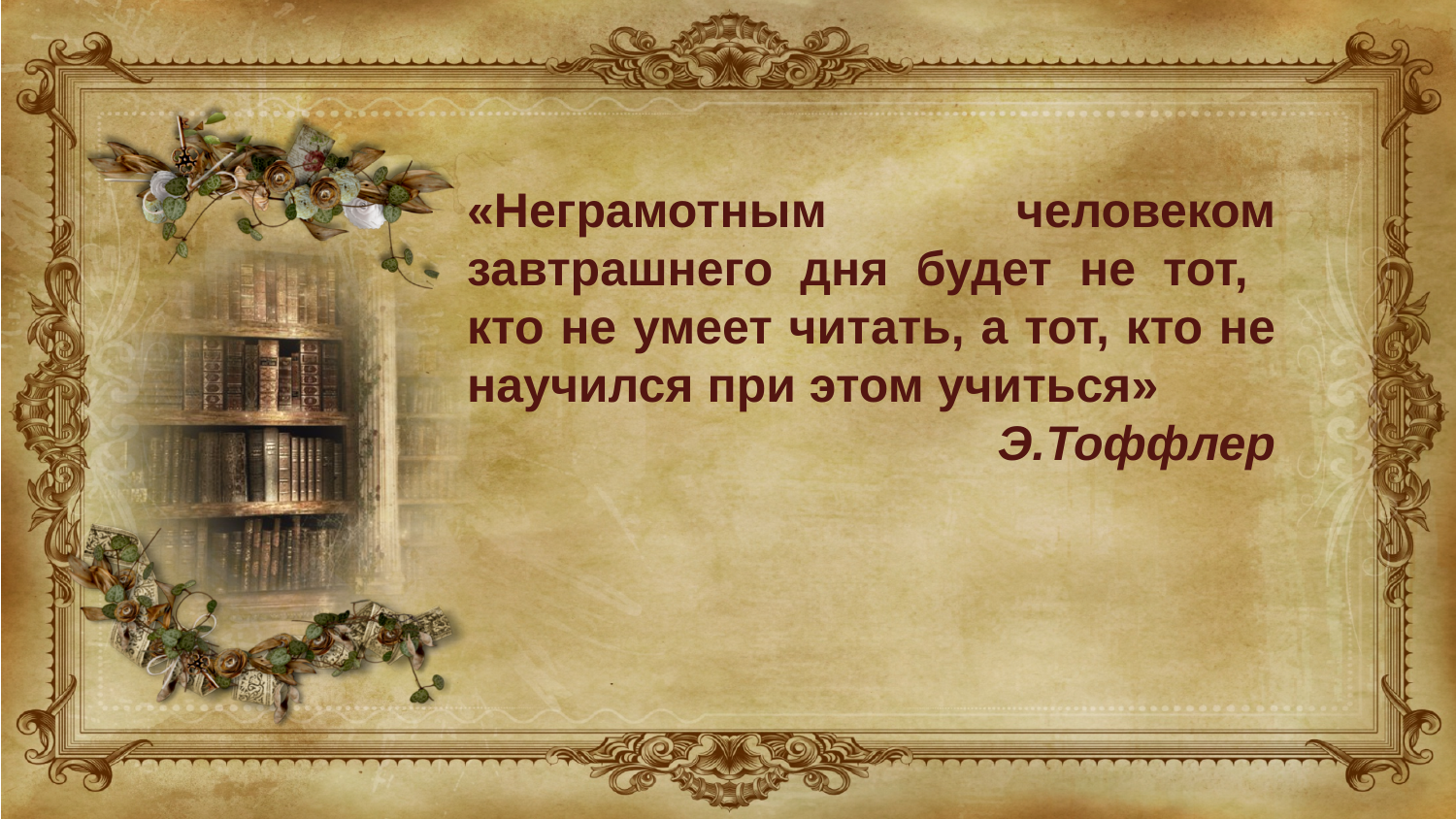

«Неграмотным человеком завтрашнего дня будет не тот,  кто не умеет читать, а тот, кто не научился при этом учиться»
Э.Тоффлер